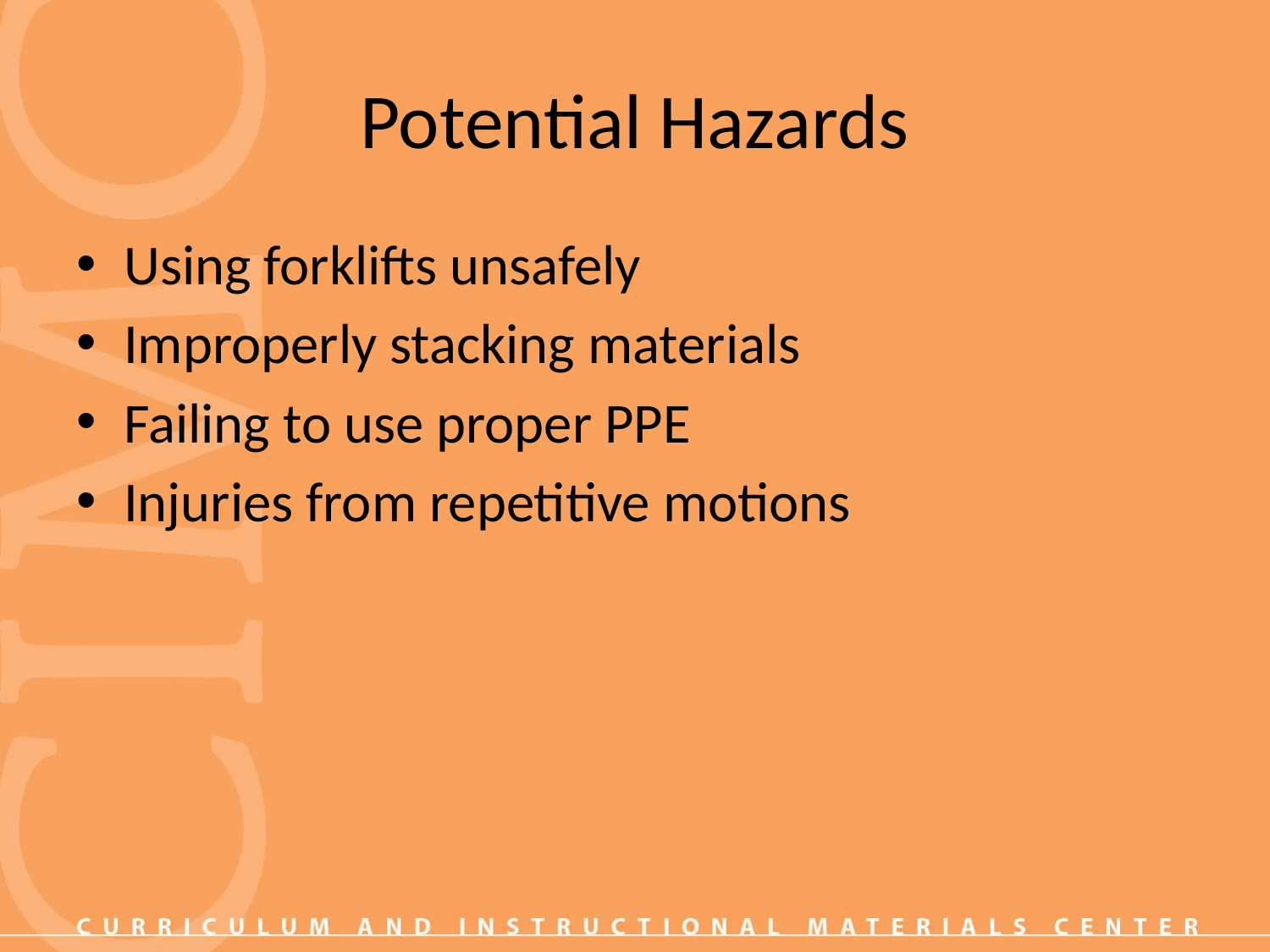

# Potential Hazards
Using forklifts unsafely
Improperly stacking materials
Failing to use proper PPE
Injuries from repetitive motions